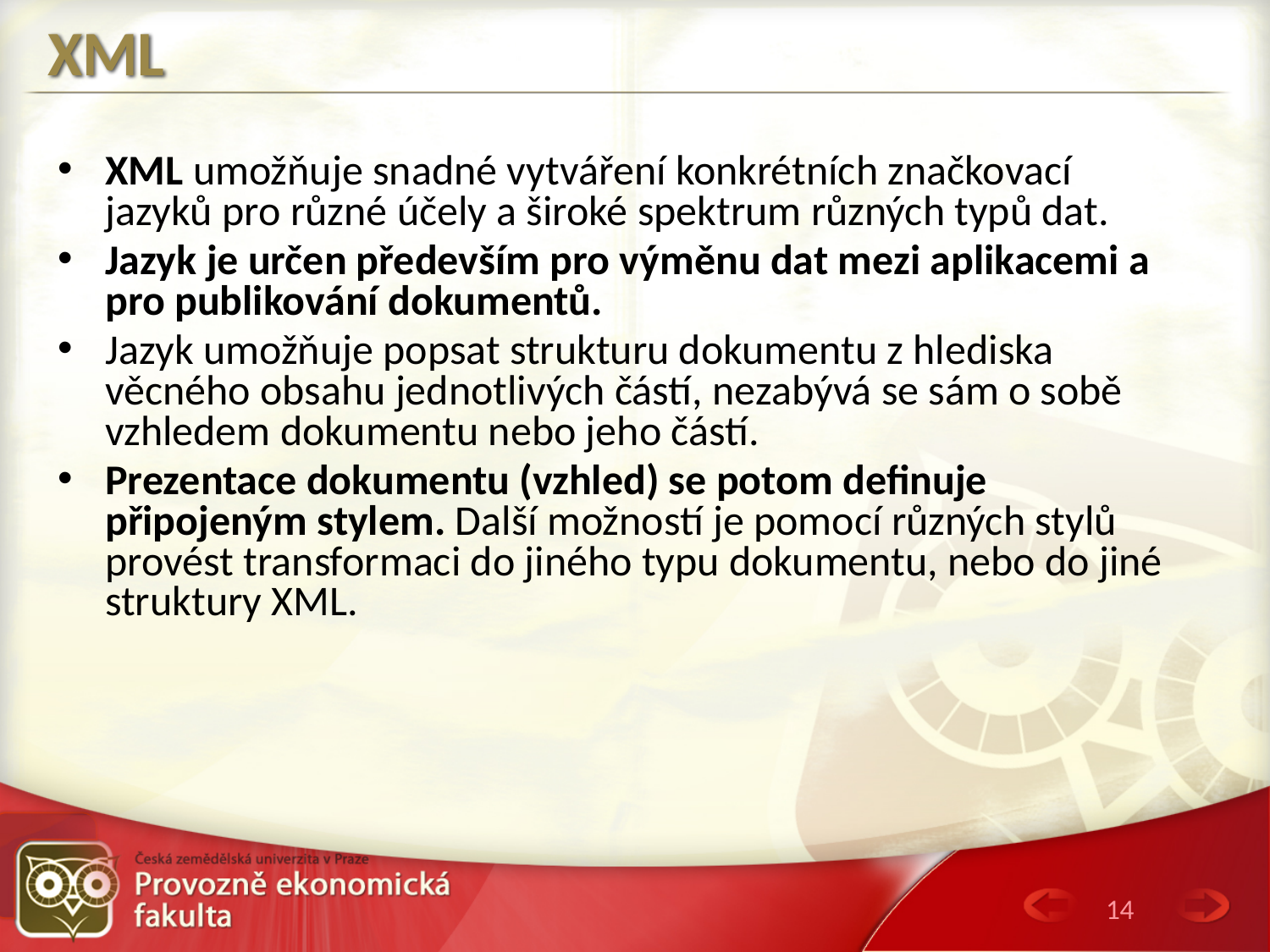

# XML
XML umožňuje snadné vytváření konkrétních značkovací jazyků pro různé účely a široké spektrum různých typů dat.
Jazyk je určen především pro výměnu dat mezi aplikacemi a pro publikování dokumentů.
Jazyk umožňuje popsat strukturu dokumentu z hlediska věcného obsahu jednotlivých částí, nezabývá se sám o sobě vzhledem dokumentu nebo jeho částí.
Prezentace dokumentu (vzhled) se potom definuje připojeným stylem. Další možností je pomocí různých stylů provést transformaci do jiného typu dokumentu, nebo do jiné struktury XML.